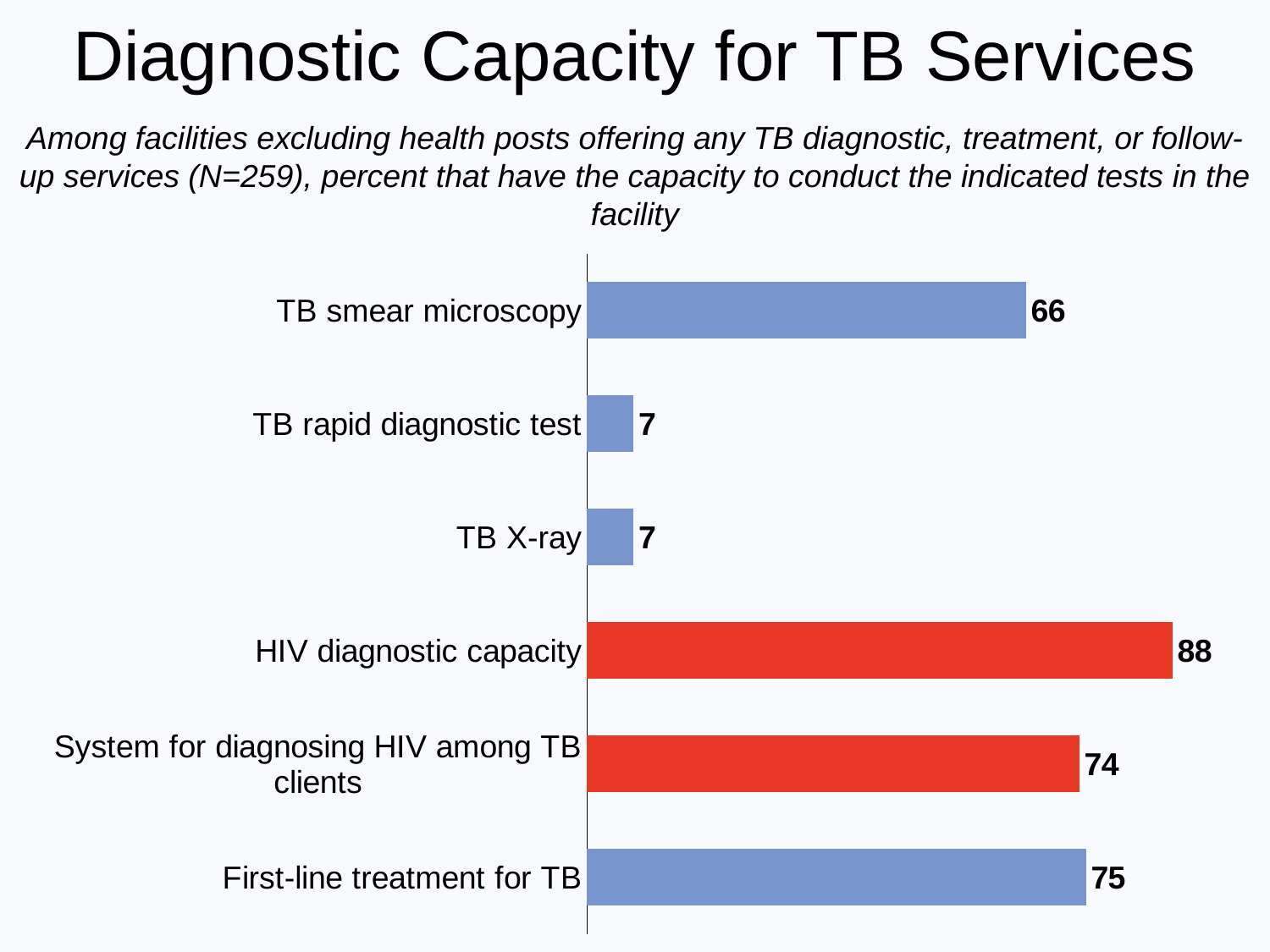

# Diagnostic Capacity for TB Services
Among facilities excluding health posts offering any TB diagnostic, treatment, or follow-up services (N=259), percent that have the capacity to conduct the indicated tests in the facility

### Chart

| Category | Total |
|---|---|
| First-line treatment for TB | 75.0 |
| System for diagnosing HIV among TB clients | 74.0 |
| HIV diagnostic capacity | 88.0 |
| TB X-ray | 7.0 |
| TB rapid diagnostic test | 7.0 |
| TB smear microscopy | 66.0 |